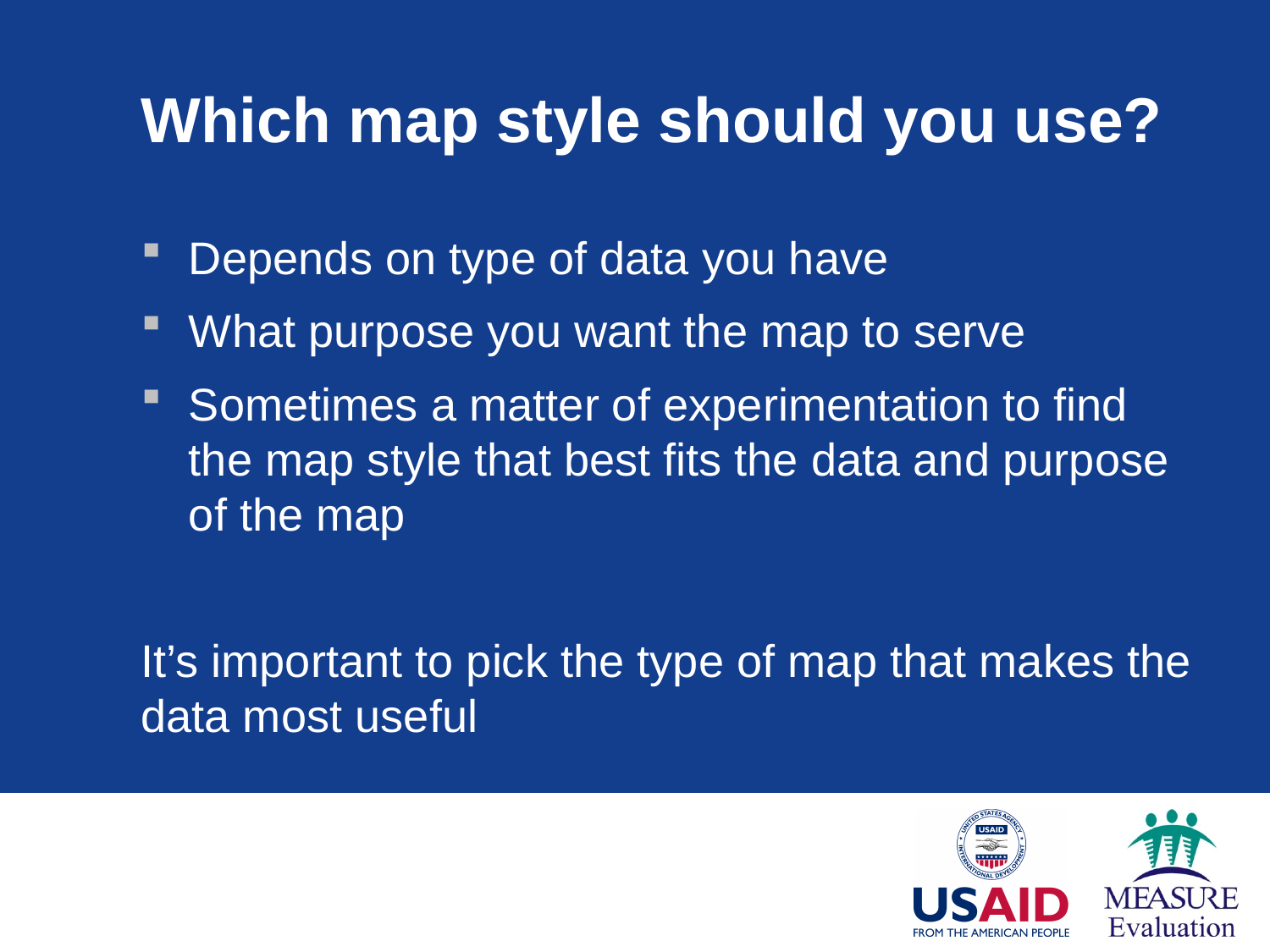

# Which map style should you use?
Depends on type of data you have
What purpose you want the map to serve
Sometimes a matter of experimentation to find the map style that best fits the data and purpose of the map

It’s important to pick the type of map that makes the data most useful